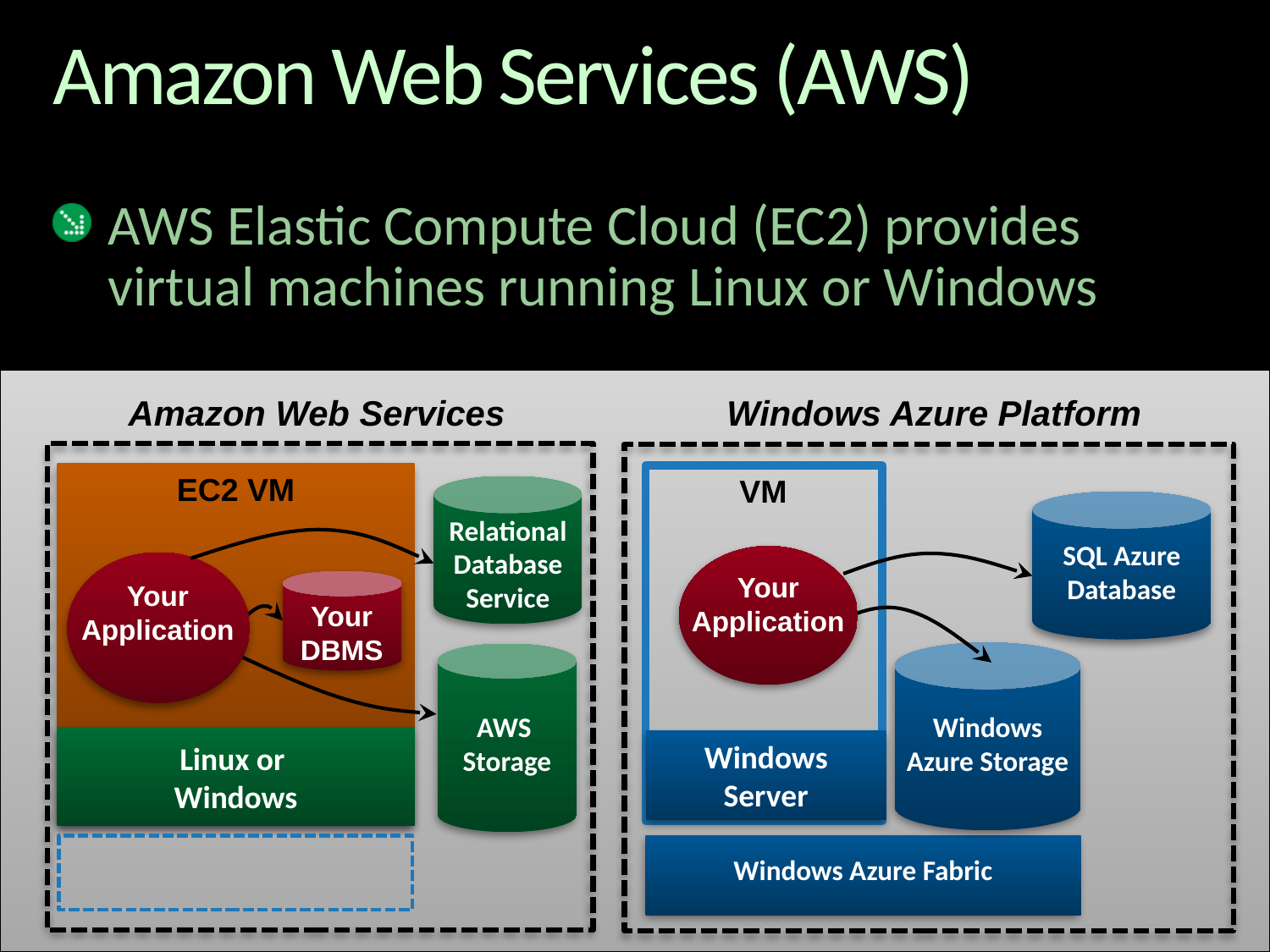

# Amazon Web Services (AWS)
AWS Elastic Compute Cloud (EC2) provides virtual machines running Linux or Windows

Amazon Web Services

EC2 VM
Linux or
Windows

Windows Azure Platform

VM

Windows Server

Relational Database Service

SQL Azure Database

Your Application

Your Application

Your DBMS

Windows Azure Storage

AWS
Storage

Windows Azure Fabric